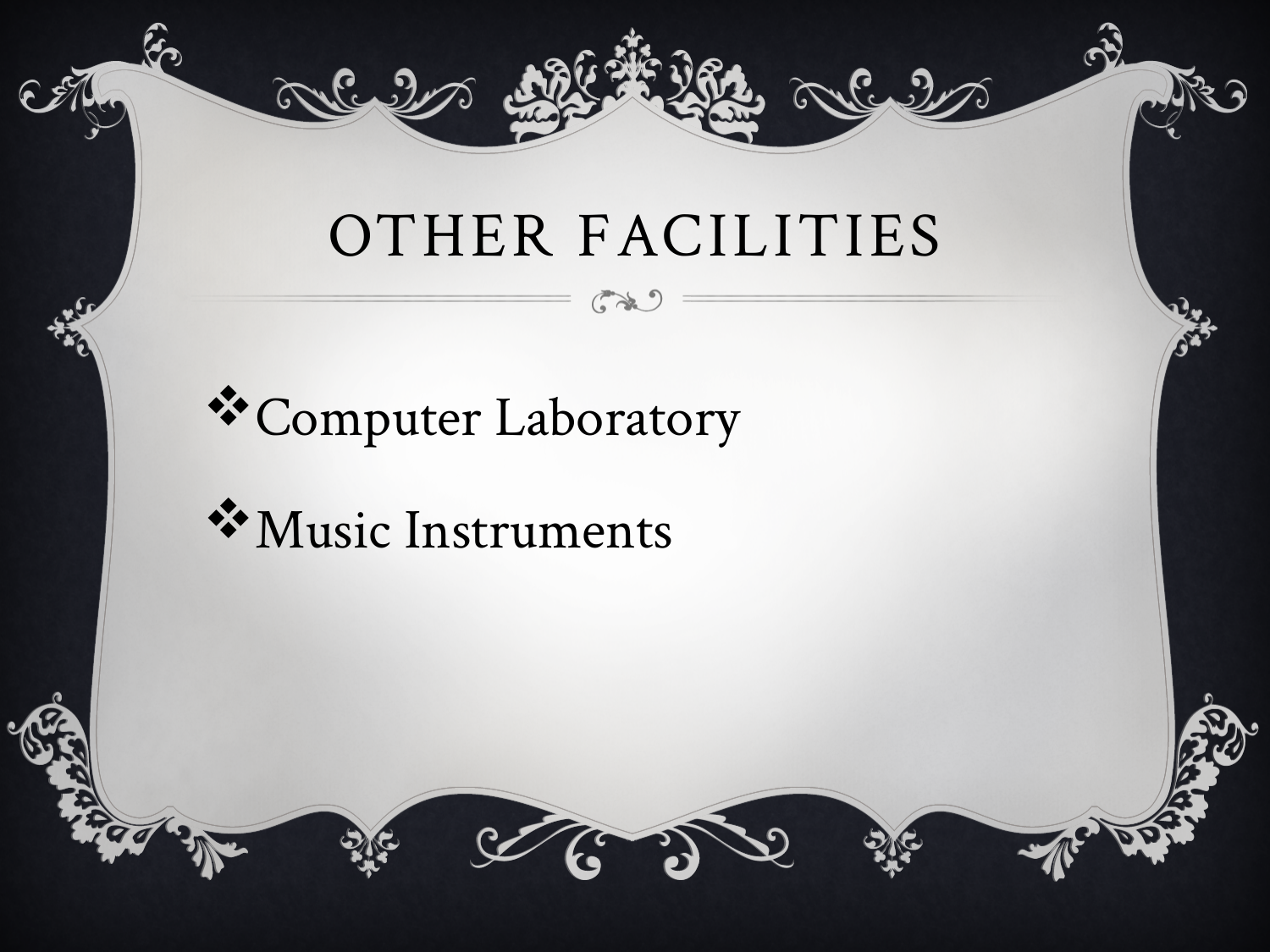

# Other Facilities
Computer Laboratory
Music Instruments